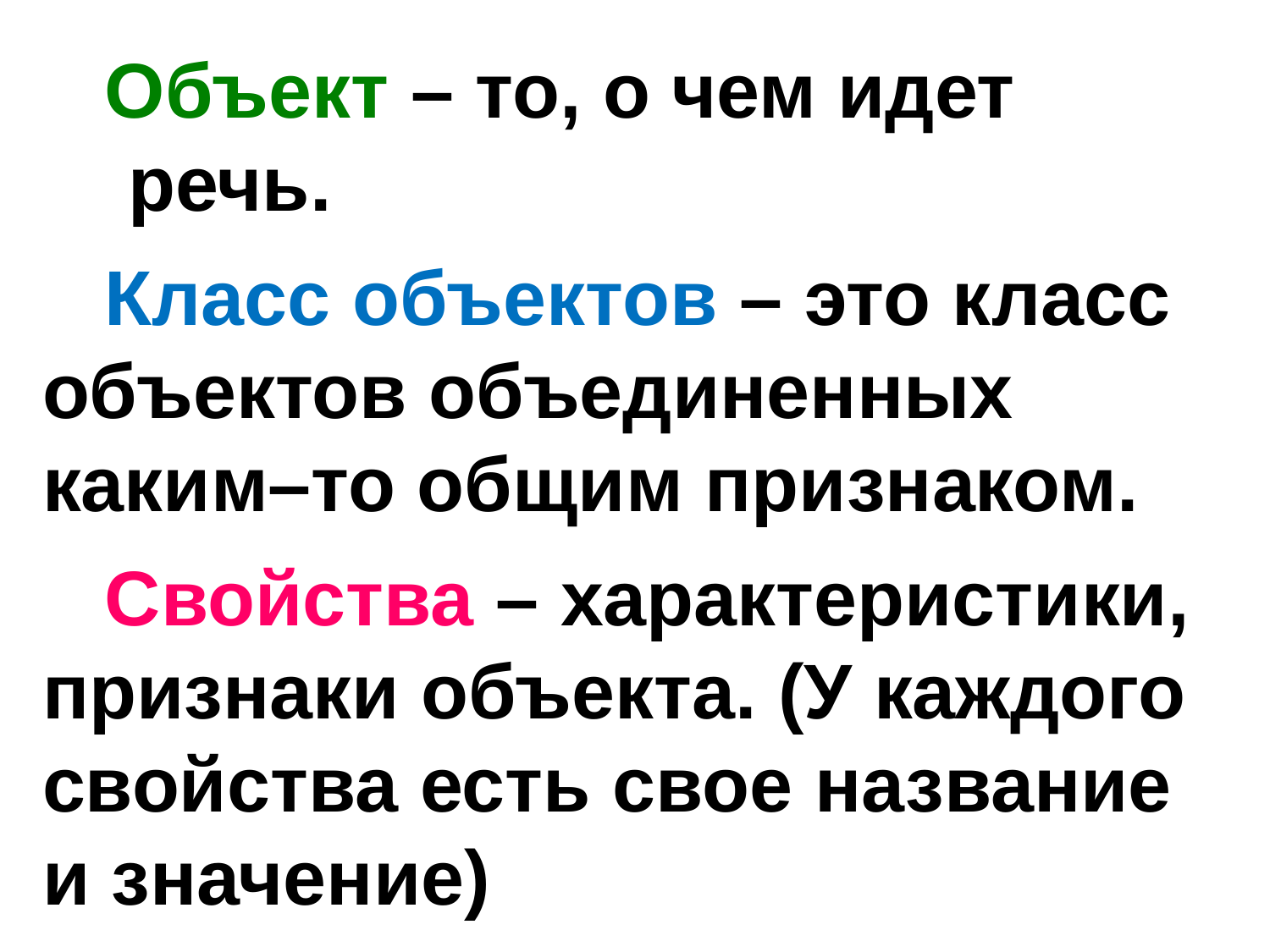

Объект – то, о чем идет              речь.

Класс объектов – это класс объектов объединенных каким–то общим признаком.

Свойства – характеристики, признаки объекта. (У каждого свойства есть свое название и значение)